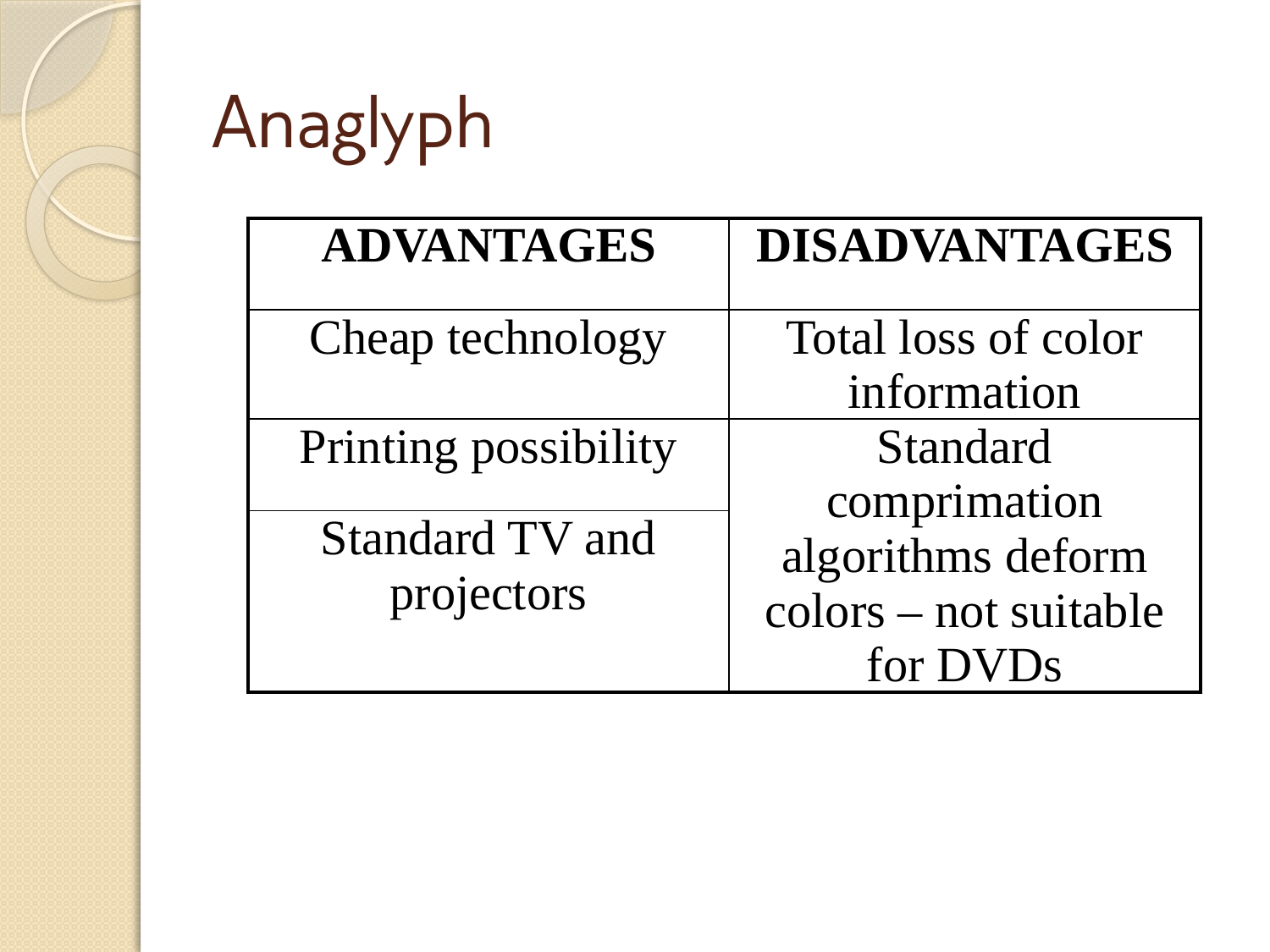

# Anaglyph
| ADVANTAGES | DISADVANTAGES |
| --- | --- |
| Cheap technology | Total loss of color information |
| Printing possibility | Standard comprimation algorithms deform colors – not suitable for DVDs |
| Standard TV and projectors |  |